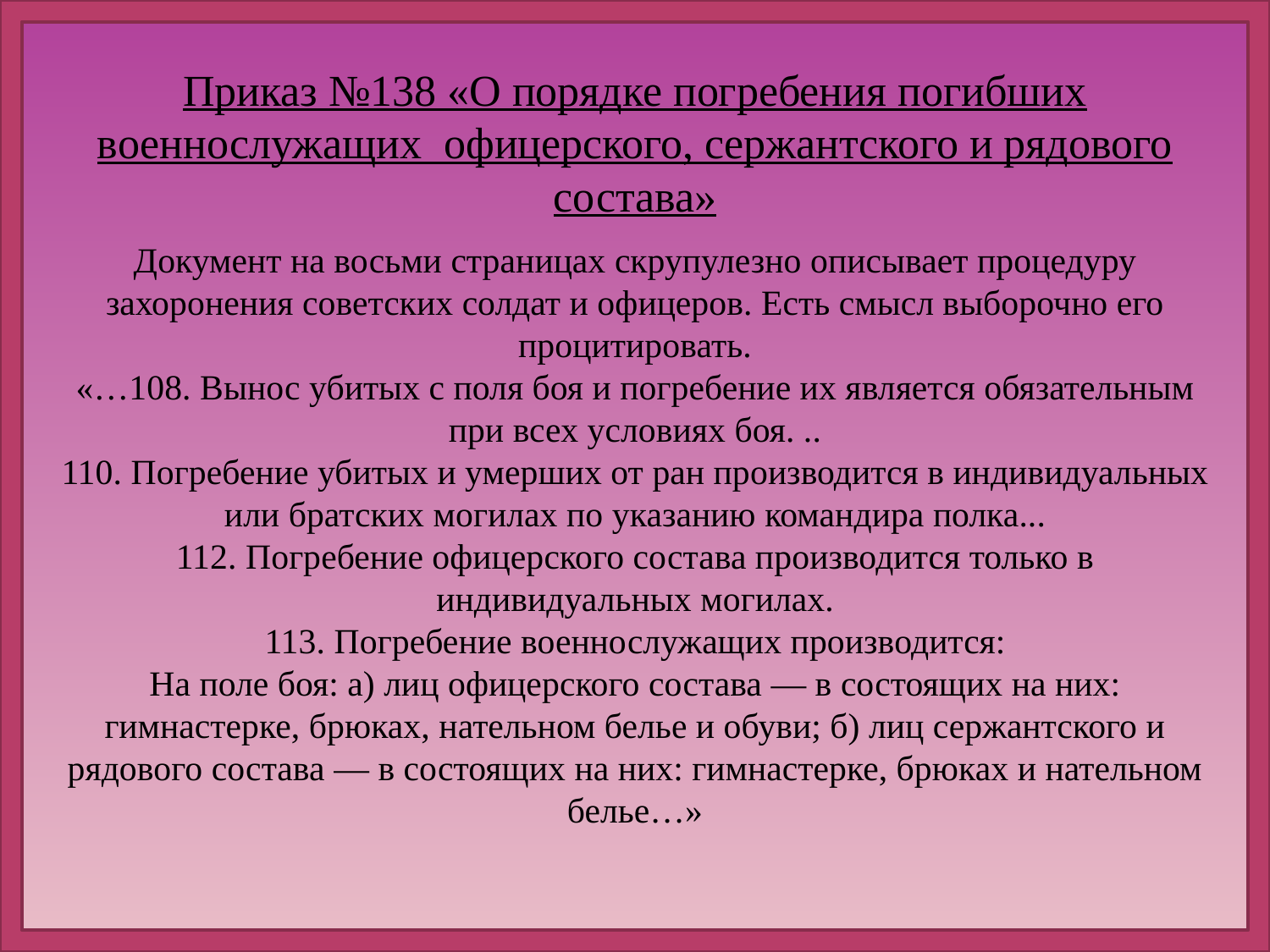

Приказ №138 «О порядке погребения погибших военнослужащих  офицерского, сержантского и рядового состава»

Документ на восьми страницах скрупулезно описывает процедуру захоронения советских солдат и офицеров. Есть смысл выборочно его процитировать.
«…108. Вынос убитых с поля боя и погребение их является обязательным при всех условиях боя. ..
110. Погребение убитых и умерших от ран производится в индивидуальных или братских могилах по указанию командира полка...
112. Погребение офицерского состава производится только в индивидуальных могилах.
113. Погребение военнослужащих производится:
На поле боя: а) лиц офицерского состава — в состоящих на них: гимнастерке, брюках, нательном белье и обуви; б) лиц сержантского и рядового состава — в состоящих на них: гимнастерке, брюках и нательном белье…»